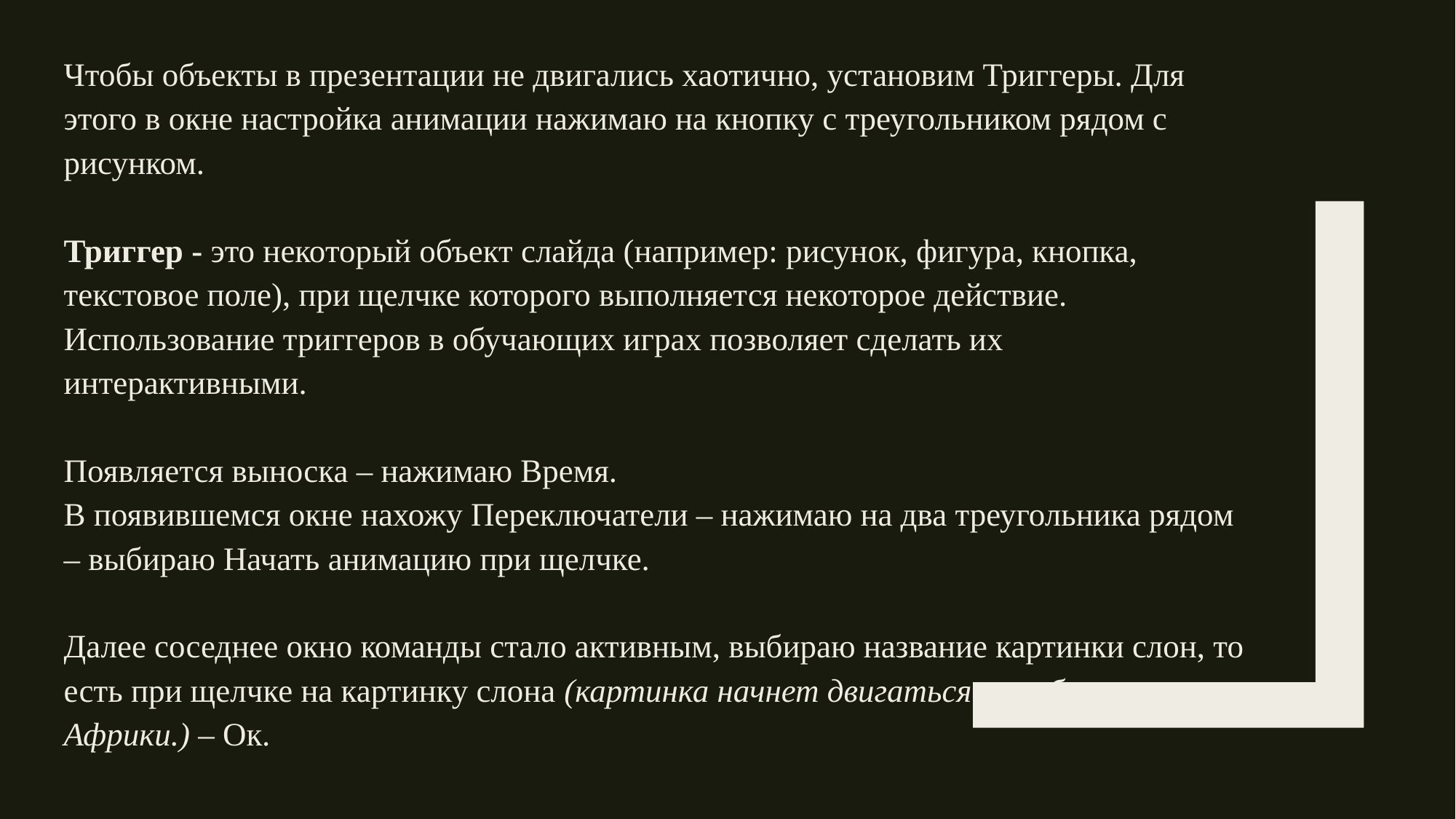

Чтобы объекты в презентации не двигались хаотично, установим Триггеры. Для этого в окне настройка анимации нажимаю на кнопку с треугольником рядом с рисунком.

Триггер - это некоторый объект слайда (например: рисунок, фигура, кнопка, текстовое поле), при щелчке которого выполняется некоторое действие. Использование триггеров в обучающих играх позволяет сделать их интерактивными.

Появляется выноска – нажимаю Время.
В появившемся окне нахожу Переключатели – нажимаю на два треугольника рядом – выбираю Начать анимацию при щелчке.

Далее соседнее окно команды стало активным, выбираю название картинки слон, то есть при щелчке на картинку слона (картинка начнет двигаться к изображению Африки.) – Ок.